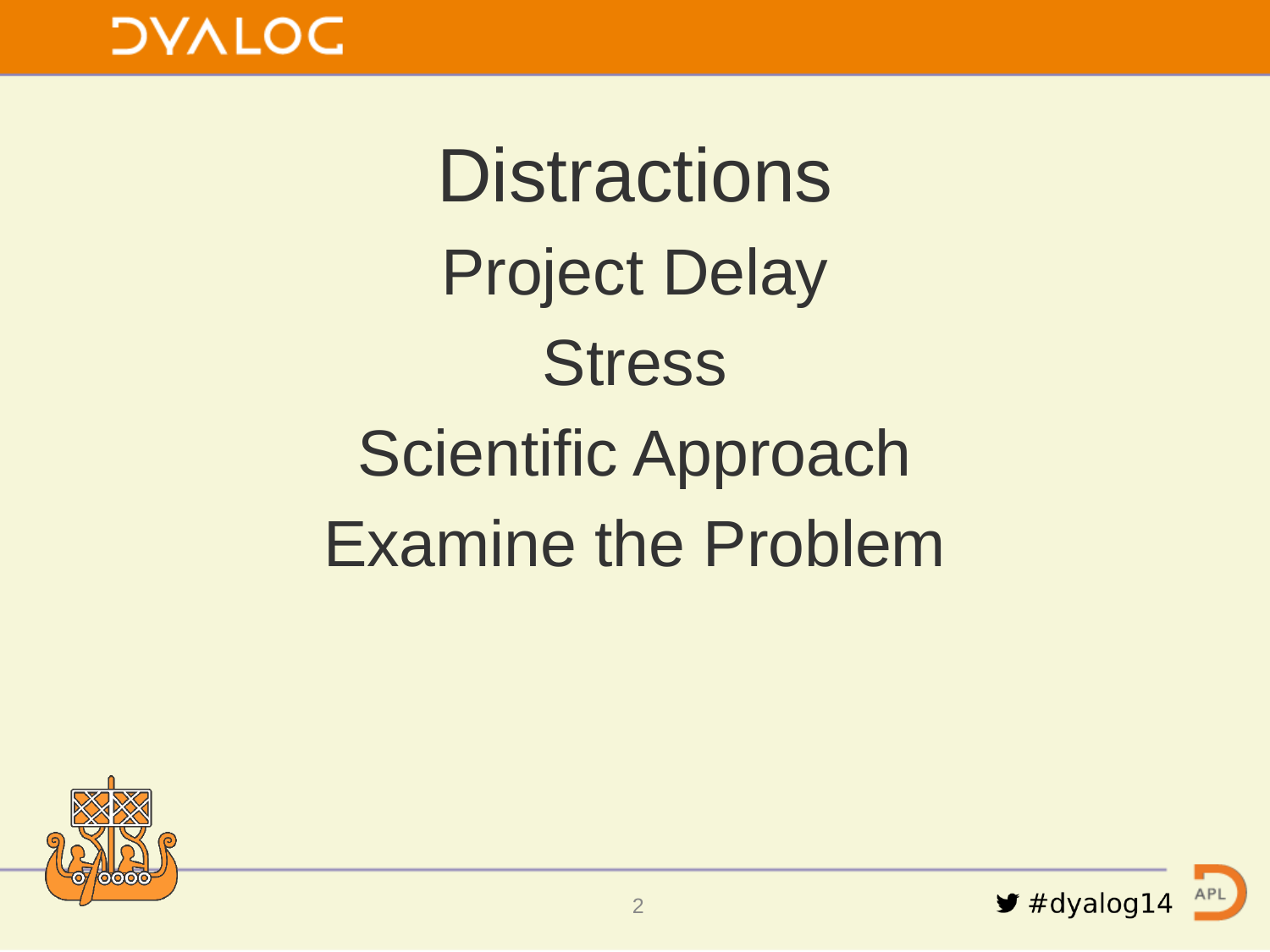

Distractions
Project Delay
Stress
Scientific Approach
Examine the Problem
2